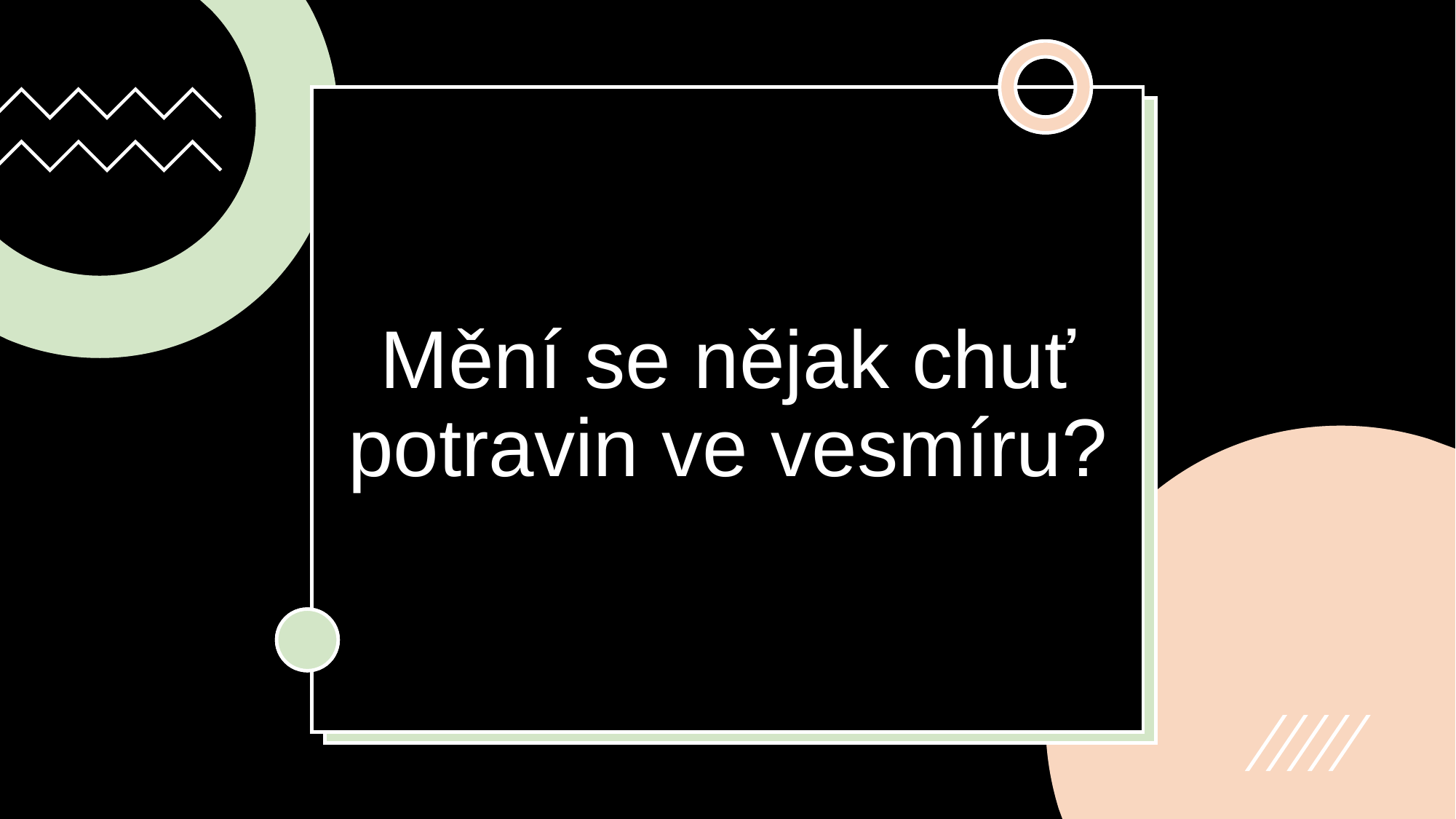

# Mění se nějak chuť potravin ve vesmíru?